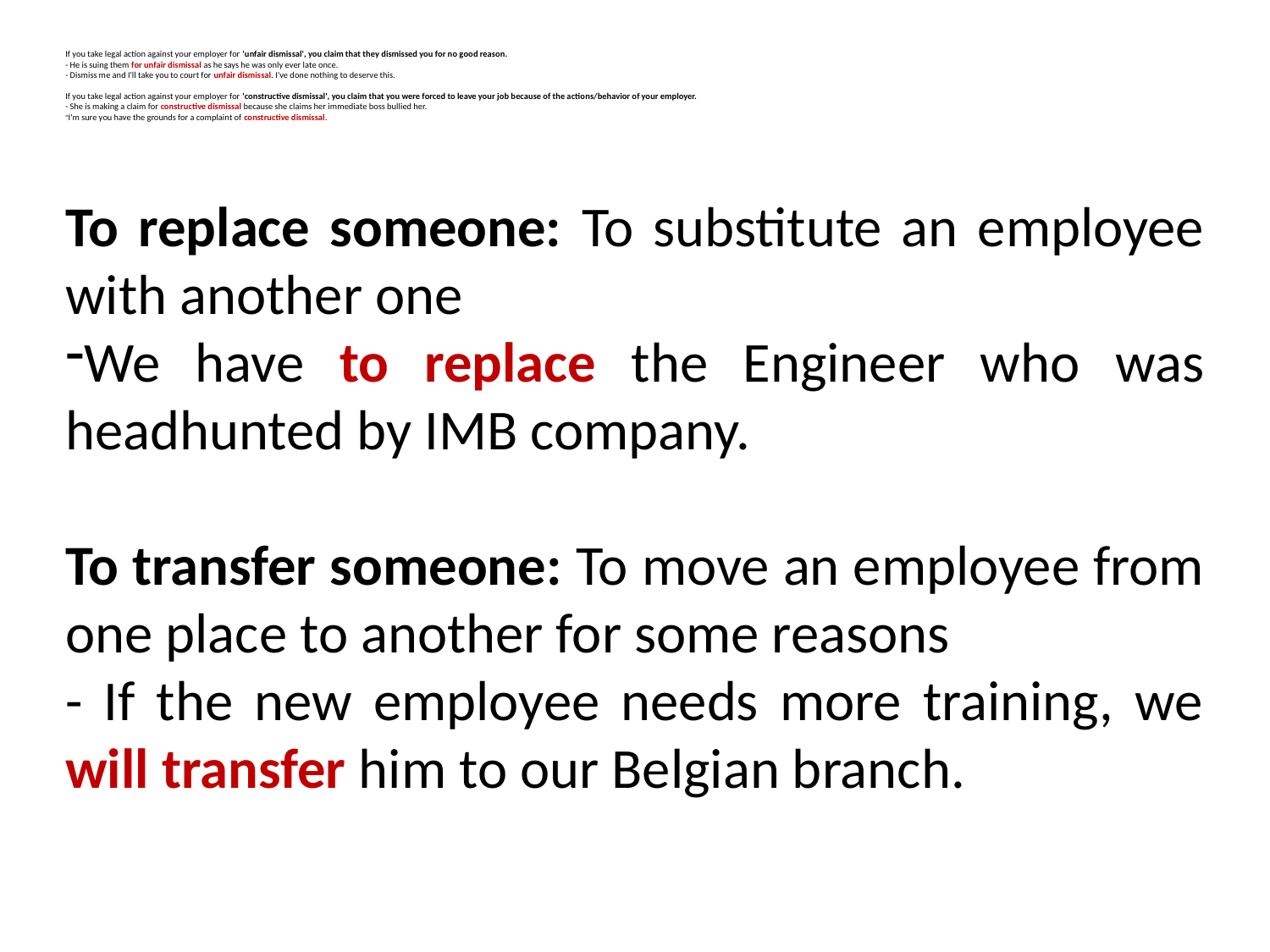

If you take legal action against your employer for 'unfair dismissal', you claim that they dismissed you for no good reason.
- He is suing them for unfair dismissal as he says he was only ever late once.
- Dismiss me and I'll take you to court for unfair dismissal. I've done nothing to deserve this.

If you take legal action against your employer for 'constructive dismissal', you claim that you were forced to leave your job because of the actions/behavior of your employer.
- She is making a claim for constructive dismissal because she claims her immediate boss bullied her.
I'm sure you have the grounds for a complaint of constructive dismissal.

To replace someone: To substitute an employee with another one
We have to replace the Engineer who was headhunted by IMB company.

To transfer someone: To move an employee from one place to another for some reasons
- If the new employee needs more training, we will transfer him to our Belgian branch.